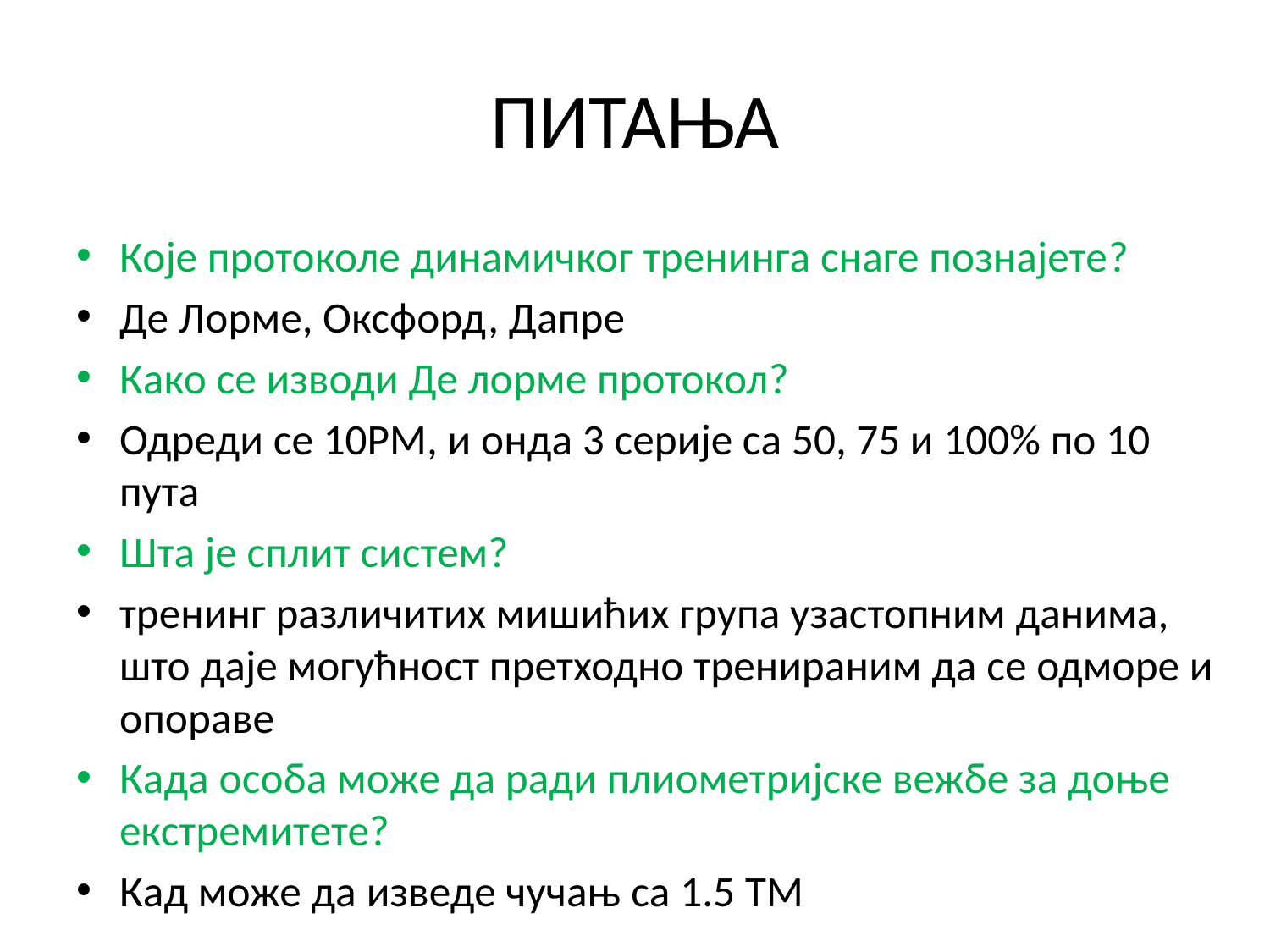

# ПИТАЊА
Које протоколе динамичког тренинга снаге познајете?
Де Лорме, Оксфорд, Дапре
Како се изводи Де лорме протокол?
Одреди се 10РМ, и онда 3 серије са 50, 75 и 100% по 10 пута
Шта је сплит систем?
тренинг различитих мишићих група узастопним данима, што даје могућност претходно тренираним да се одморе и опораве
Када особа може да ради плиометријске вежбе за доње екстремитете?
Кад може да изведе чучањ са 1.5 ТМ